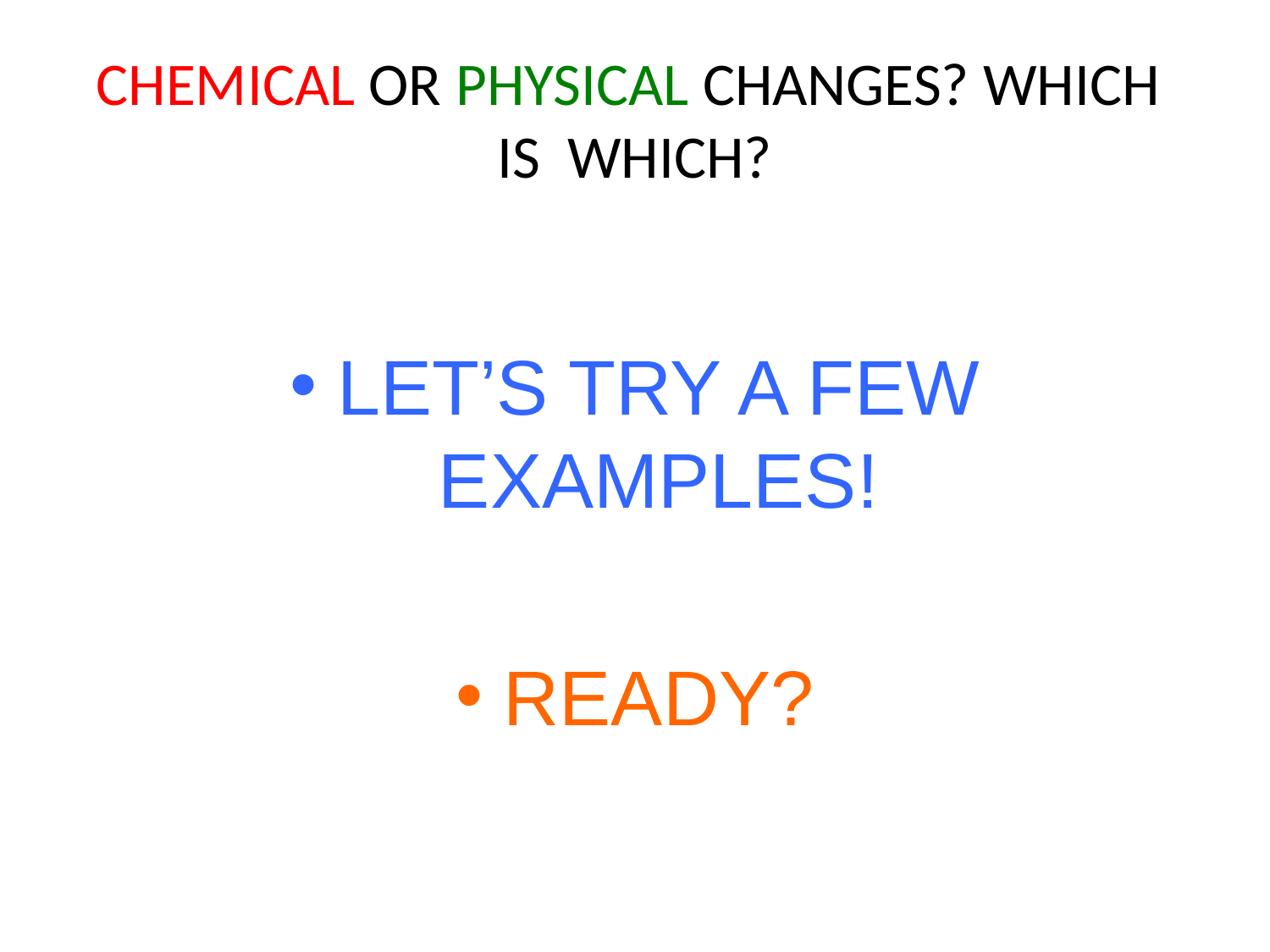

# CHEMICAL OR PHYSICAL CHANGES? WHICH  IS  WHICH?

LET’S TRY A FEW EXAMPLES!

READY?